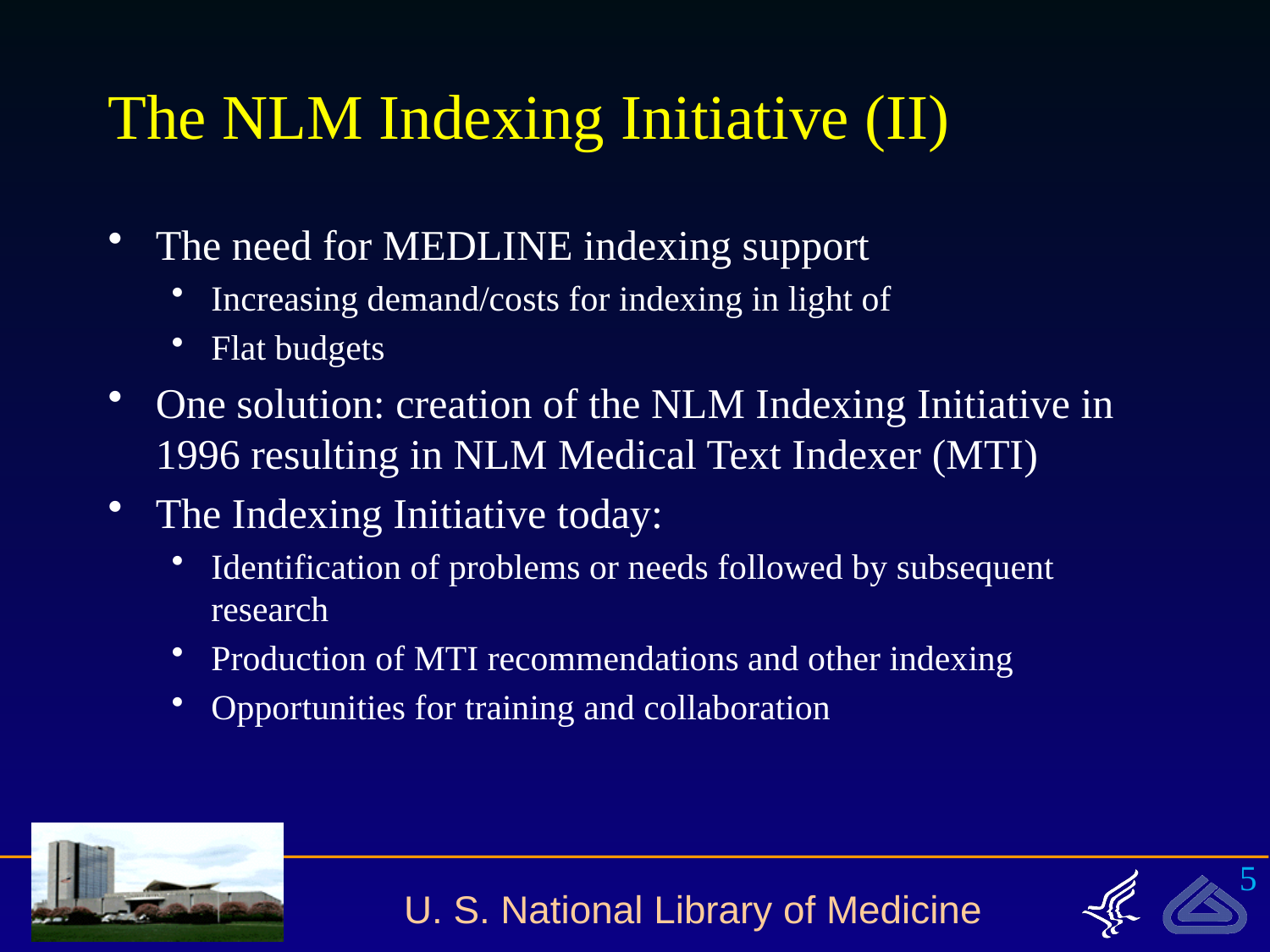

# The NLM Indexing Initiative (II)
The need for MEDLINE indexing support
Increasing demand/costs for indexing in light of
Flat budgets
One solution: creation of the NLM Indexing Initiative in 1996 resulting in NLM Medical Text Indexer (MTI)
The Indexing Initiative today:
Identification of problems or needs followed by subsequent research
Production of MTI recommendations and other indexing
Opportunities for training and collaboration

5